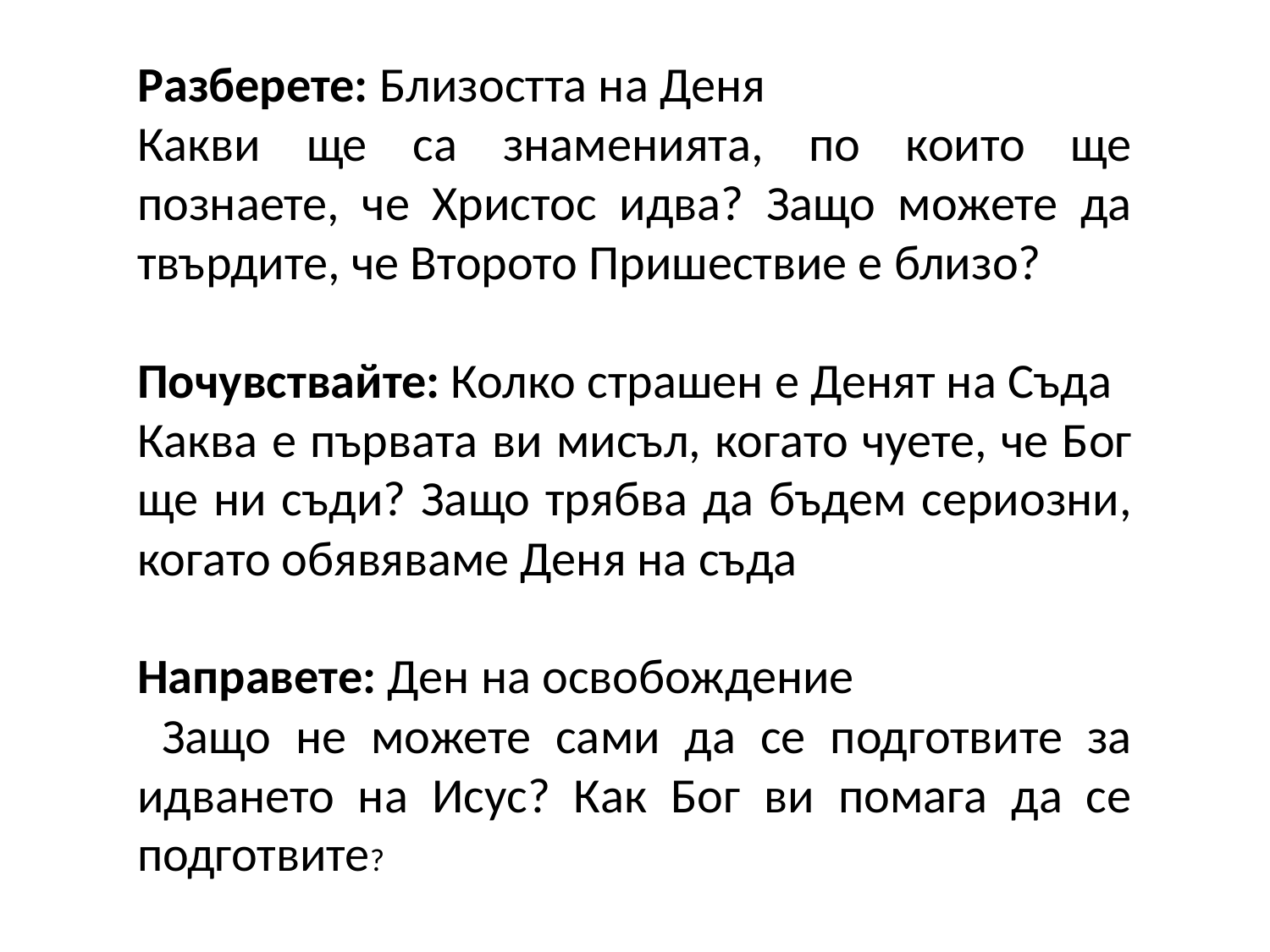

Разберете: Близостта на Деня
Какви ще са знаменията, по които ще познаете, че Христос идва? Защо можете да твърдите, че Второто Пришествие е близо?

Почувствайте: Колко страшен е Денят на Съда
Каква е първата ви мисъл, когато чуете, че Бог ще ни съди? Защо трябва да бъдем сериозни, когато обявяваме Деня на съда

Направете: Ден на освобождение
 Защо не можете сами да се подготвите за идването на Исус? Как Бог ви помага да се подготвите?